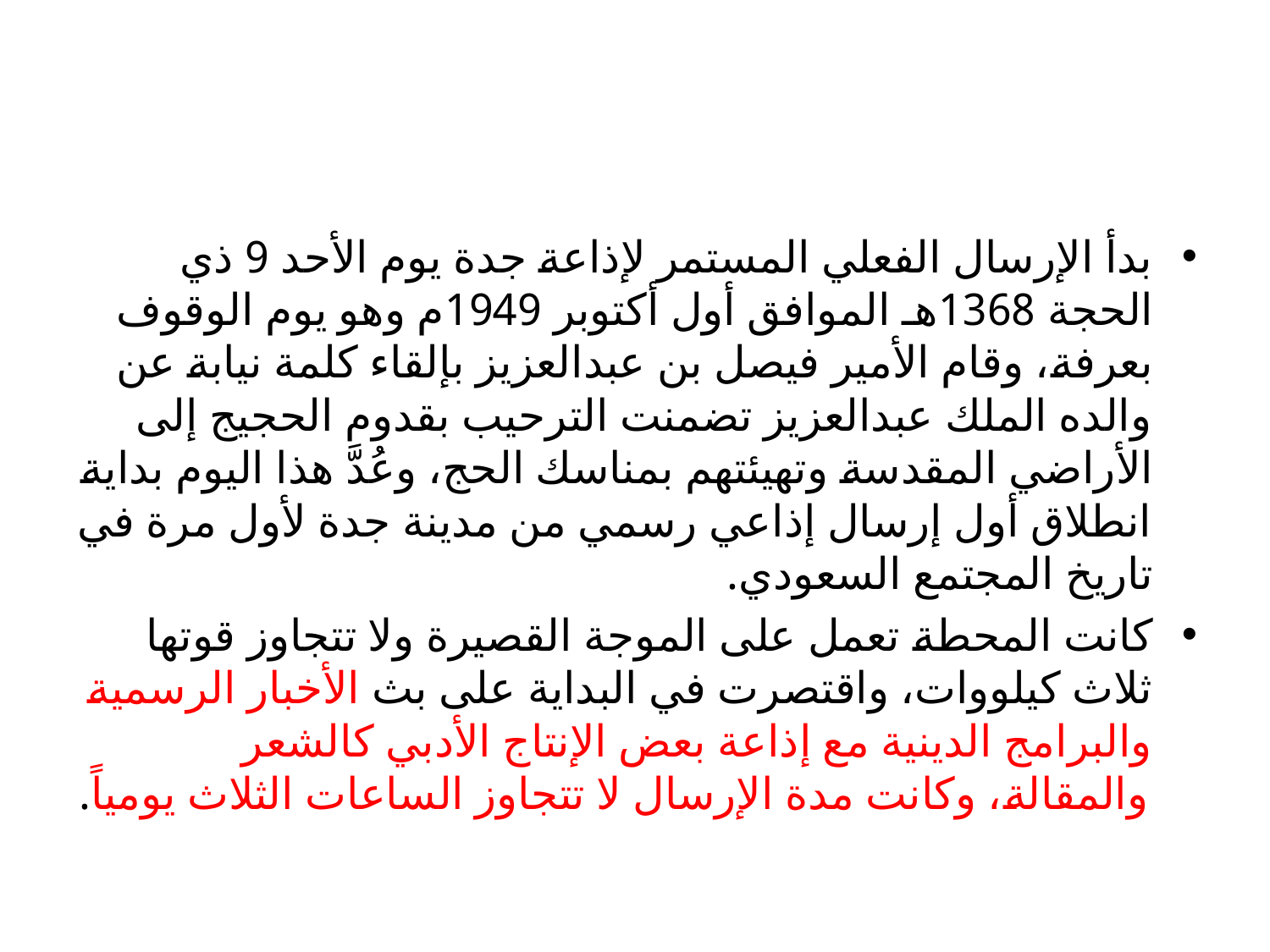

#
بدأ الإرسال الفعلي المستمر لإذاعة جدة يوم الأحد 9 ذي الحجة 1368هـ الموافق أول أكتوبر 1949م وهو يوم الوقوف بعرفة، وقام الأمير فيصل بن عبدالعزيز بإلقاء كلمة نيابة عن والده الملك عبدالعزيز تضمنت الترحيب بقدوم الحجيج إلى الأراضي المقدسة وتهيئتهم بمناسك الحج، وعُدَّ هذا اليوم بداية انطلاق أول إرسال إذاعي رسمي من مدينة جدة لأول مرة في تاريخ المجتمع السعودي.
كانت المحطة تعمل على الموجة القصيرة ولا تتجاوز قوتها ثلاث كيلووات، واقتصرت في البداية على بث الأخبار الرسمية والبرامج الدينية مع إذاعة بعض الإنتاج الأدبي كالشعر والمقالة، وكانت مدة الإرسال لا تتجاوز الساعات الثلاث يومياً.